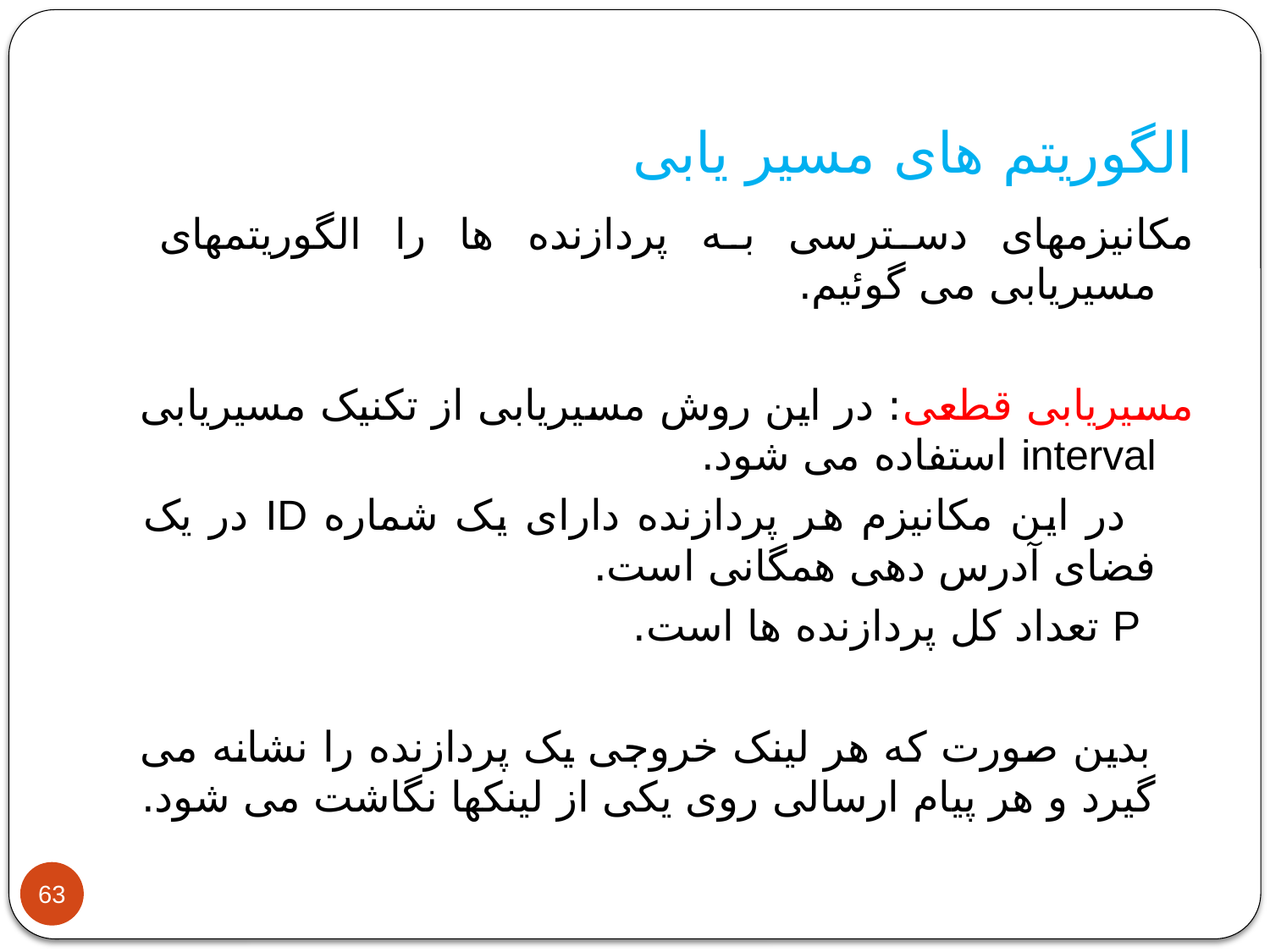

# الگوریتم های مسیر یابی
مکانیزمهای دسترسی به پردازنده ها را الگوریتمهای مسیریابی می گوئیم.

مسیریابی قطعی: در این روش مسیریابی از تکنیک مسیریابی interval استفاده می شود.
    در این مکانیزم هر پردازنده دارای یک شماره ID در یک فضای آدرس دهی همگانی است.
    P تعداد کل پردازنده ها است.

   بدین صورت که هر لینک خروجی یک پردازنده را نشانه می گیرد و هر پیام ارسالی روی یکی از لینکها نگاشت می شود.
63